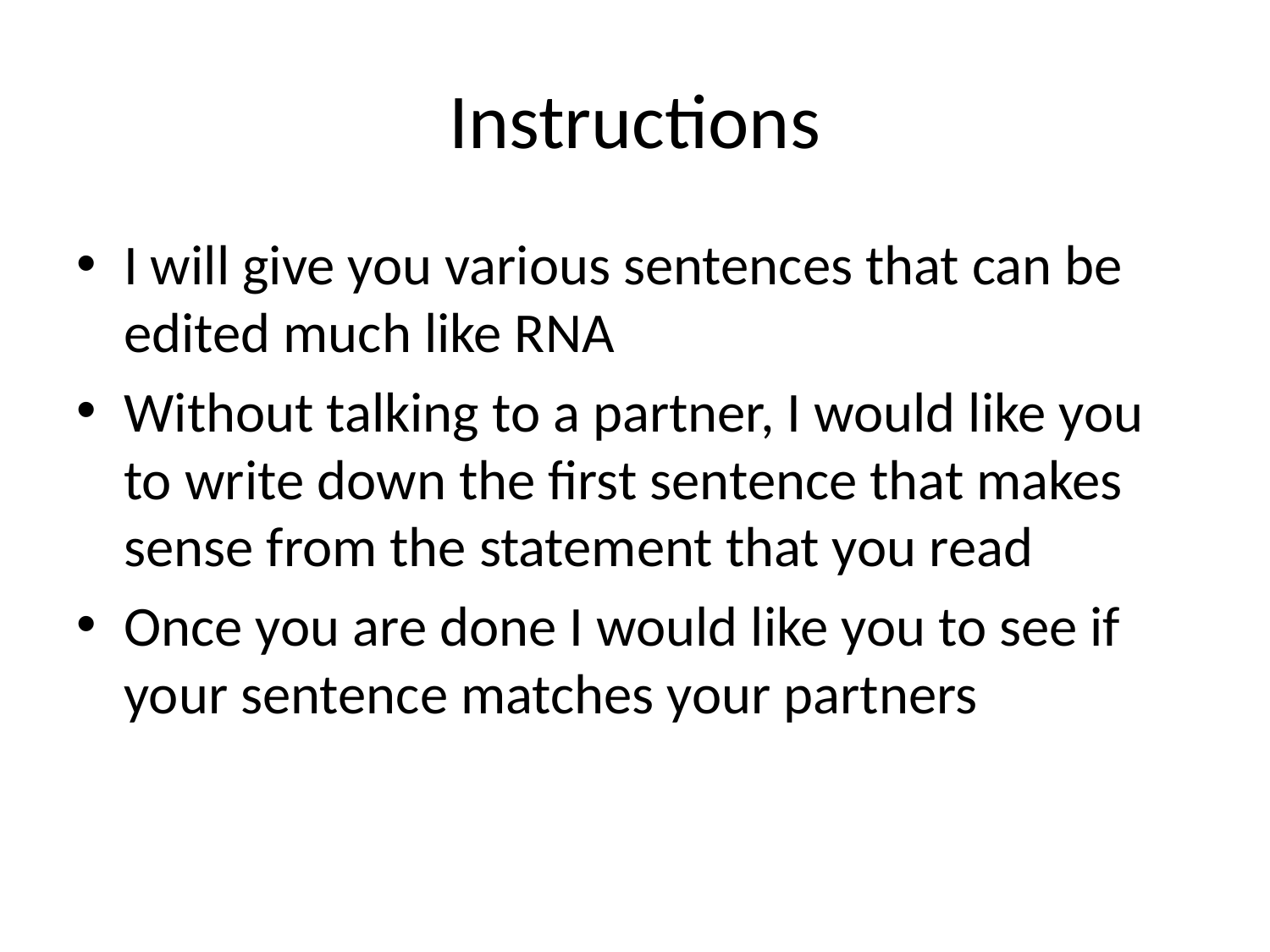

# Instructions
I will give you various sentences that can be edited much like RNA
Without talking to a partner, I would like you to write down the first sentence that makes sense from the statement that you read
Once you are done I would like you to see if your sentence matches your partners